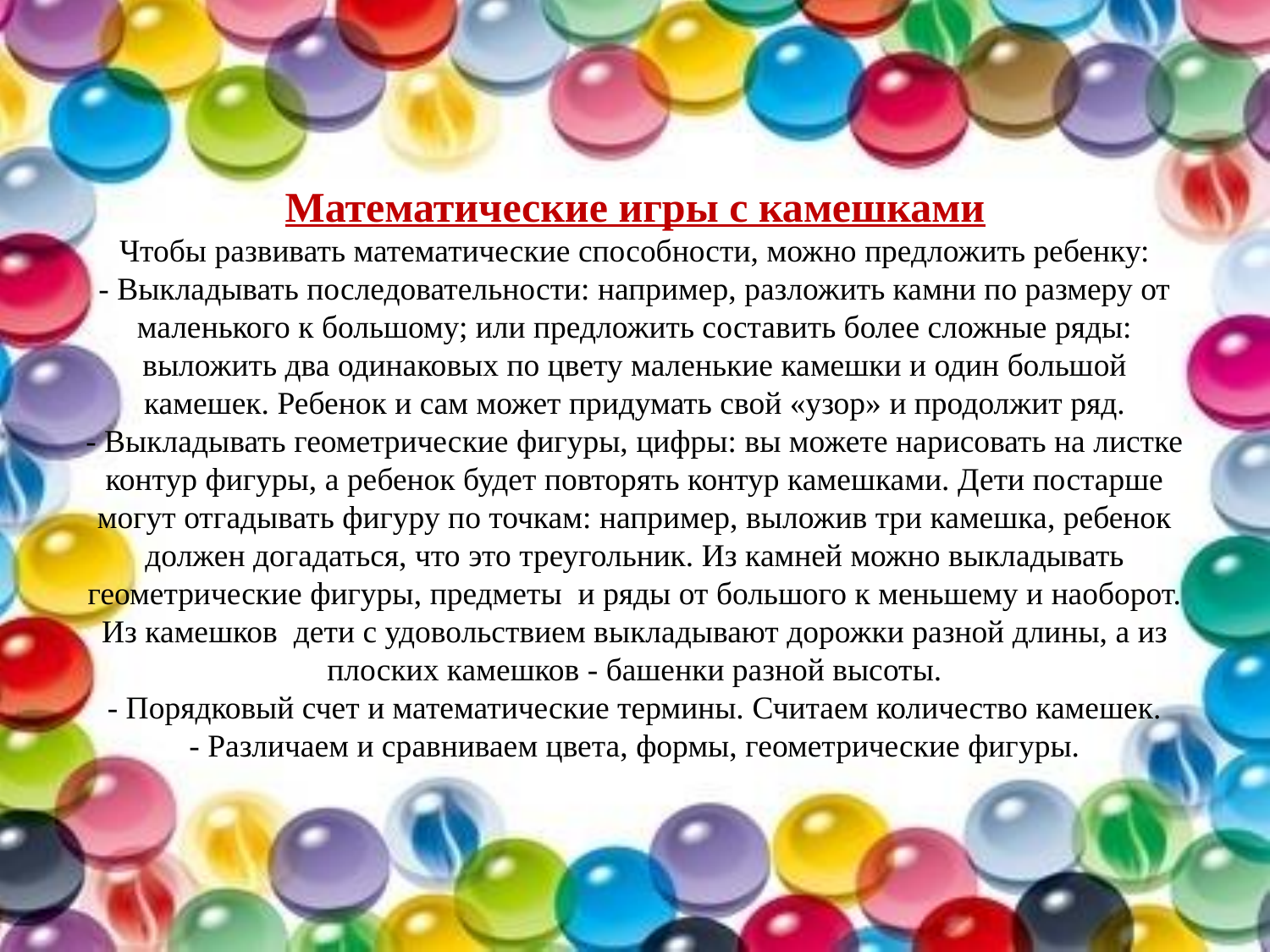

# Математические игры с камешками Чтобы развивать математические способности, можно предложить ребенку: - Выкладывать последовательности: например, разложить камни по размеру от маленького к большому; или предложить составить более сложные ряды: выложить два одинаковых по цвету маленькие камешки и один большой камешек. Ребенок и сам может придумать свой «узор» и продолжит ряд. - Выкладывать геометрические фигуры, цифры: вы можете нарисовать на листке контур фигуры, а ребенок будет повторять контур камешками. Дети постарше могут отгадывать фигуру по точкам: например, выложив три камешка, ребенок должен догадаться, что это треугольник. Из камней можно выкладывать геометрические фигуры, предметы  и ряды от большого к меньшему и наоборот. Из камешков  дети с удовольствием выкладывают дорожки разной длины, а из плоских камешков - башенки разной высоты. - Порядковый счет и математические термины. Считаем количество камешек. - Различаем и сравниваем цвета, формы, геометрические фигуры.